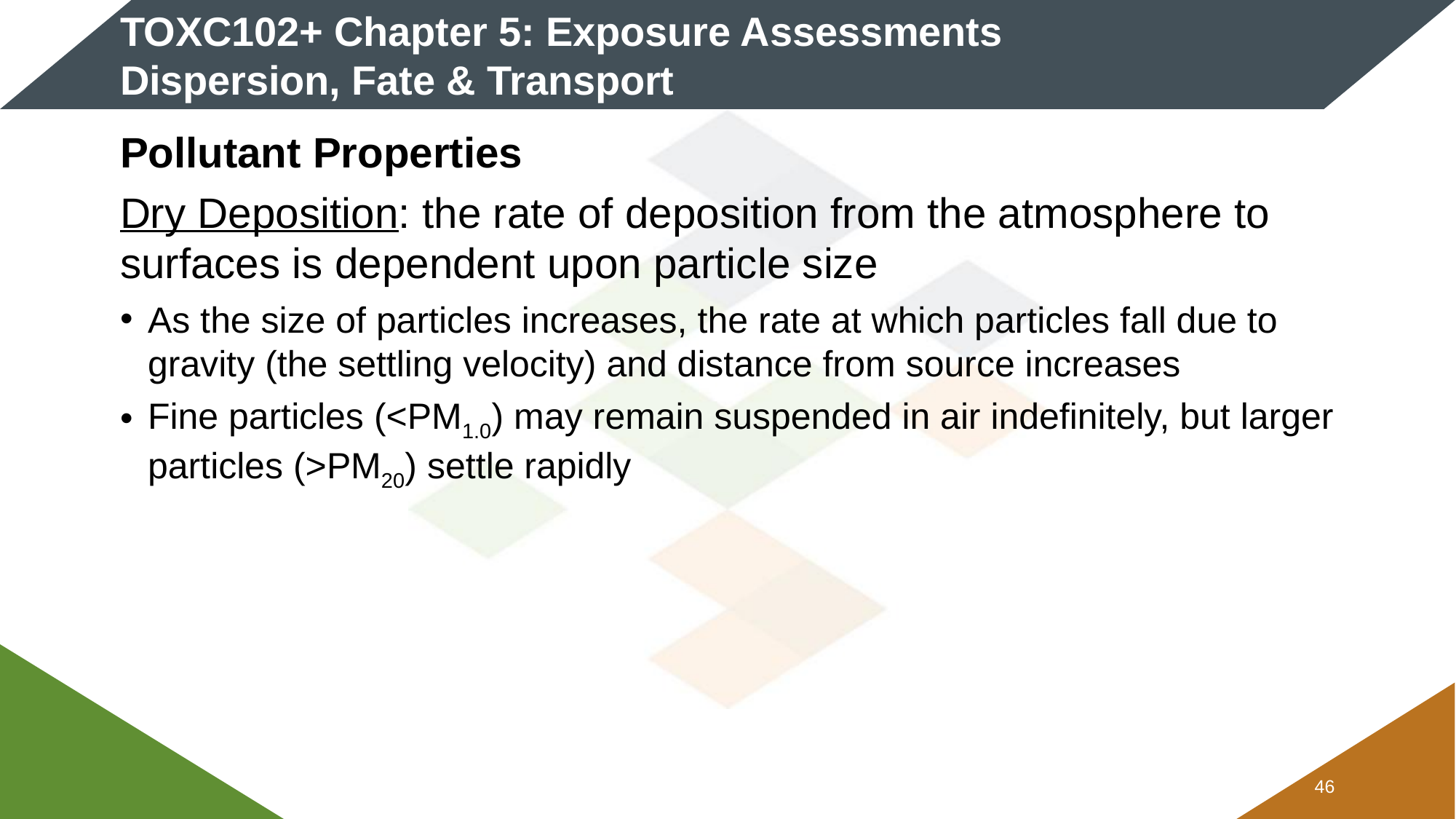

# TOXC102+ Chapter 5: Exposure Assessments Dispersion, Fate & Transport
Pollutant Properties
Dry Deposition: the rate of deposition from the atmosphere to surfaces is dependent upon particle size
As the size of particles increases, the rate at which particles fall due to gravity (the settling velocity) and distance from source increases
Fine particles (<PM1.0) may remain suspended in air indefinitely, but larger particles (>PM20) settle rapidly
46